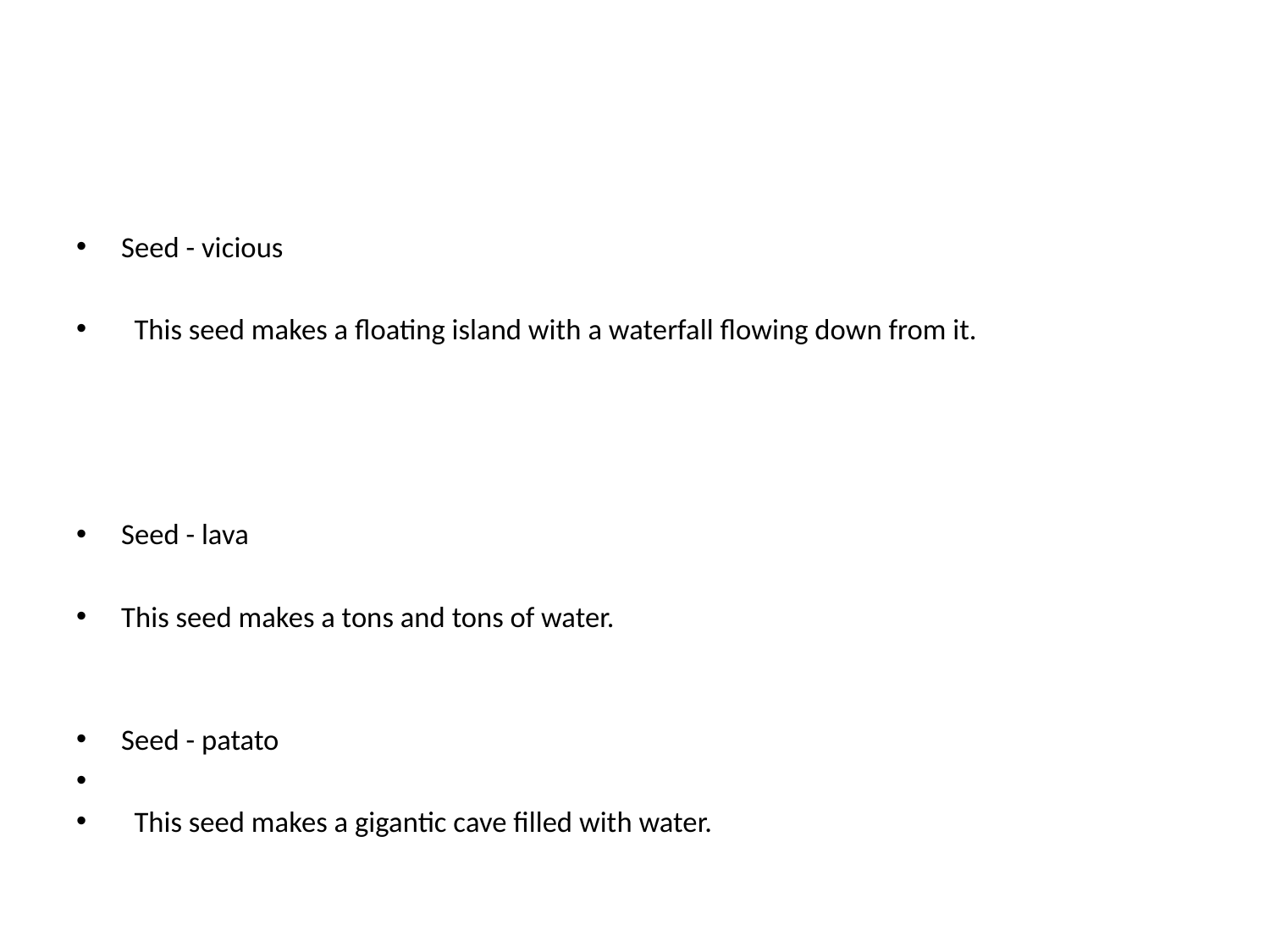

#
Seed - vicious

  This seed makes a floating island with a waterfall flowing down from it.

Seed - lava

This seed makes a tons and tons of water.

Seed - patato

  This seed makes a gigantic cave filled with water.